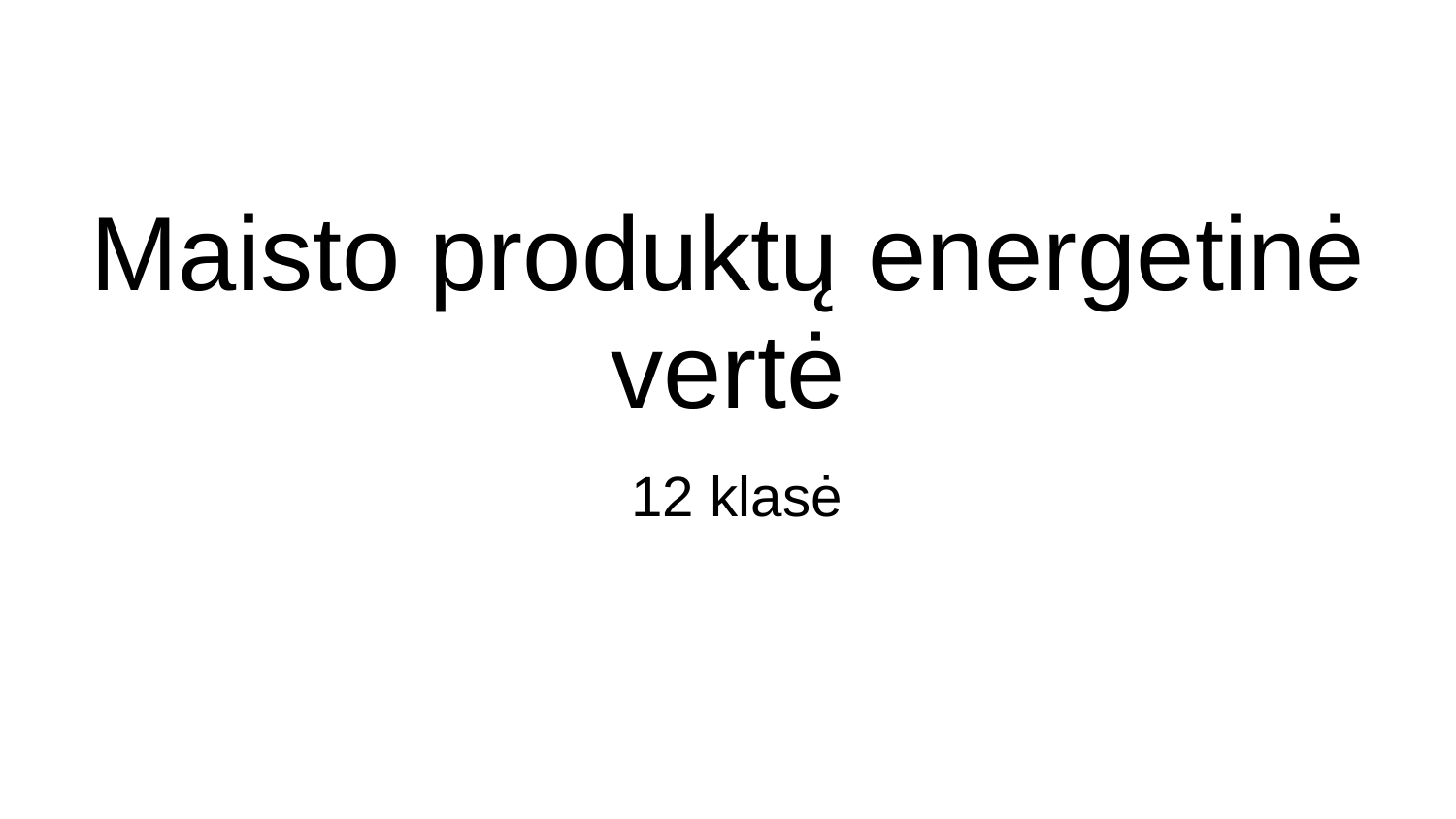

# Maisto produktų energetinė vertė
12 klasė